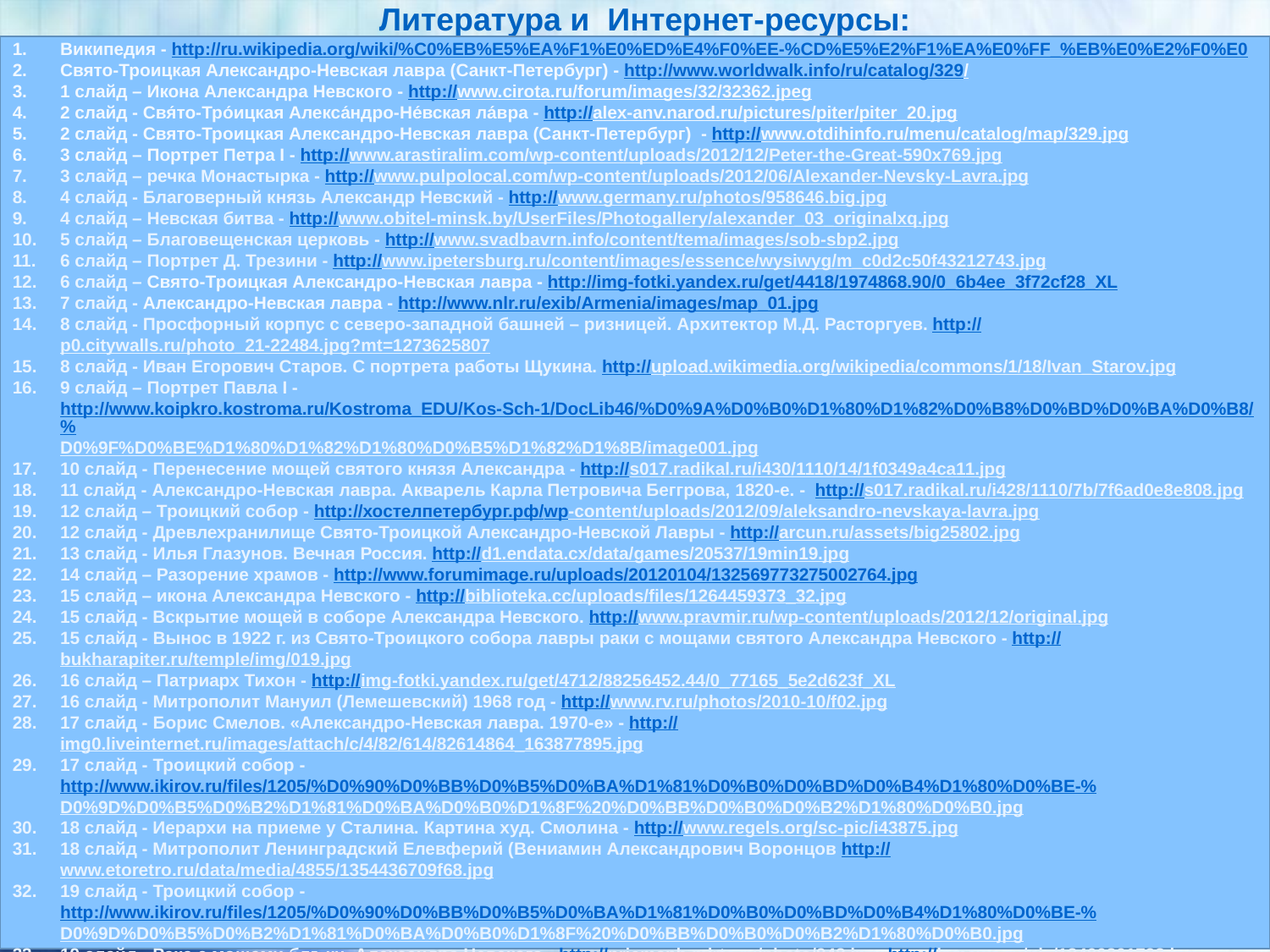

Литература и  Интернет-ресурсы:
Википедия - http://ru.wikipedia.org/wiki/%C0%EB%E5%EA%F1%E0%ED%E4%F0%EE-%CD%E5%E2%F1%EA%E0%FF_%EB%E0%E2%F0%E0
Свято-Троицкая Александро-Невская лавра (Санкт-Петербург) - http://www.worldwalk.info/ru/catalog/329/
1 слайд – Икона Александра Невского - http://www.cirota.ru/forum/images/32/32362.jpeg
2 слайд - Свя́то-Тро́ицкая Алекса́ндро-Не́вская ла́вра - http://alex-anv.narod.ru/pictures/piter/piter_20.jpg
2 слайд - Свято-Троицкая Александро-Невская лавра (Санкт-Петербург)  - http://www.otdihinfo.ru/menu/catalog/map/329.jpg
3 слайд – Портрет Петра I - http://www.arastiralim.com/wp-content/uploads/2012/12/Peter-the-Great-590x769.jpg
3 слайд – речка Монастырка - http://www.pulpolocal.com/wp-content/uploads/2012/06/Alexander-Nevsky-Lavra.jpg
4 слайд - Благоверный князь Александр Невский - http://www.germany.ru/photos/958646.big.jpg
4 слайд – Невская битва - http://www.obitel-minsk.by/UserFiles/Photogallery/alexander_03_originalxq.jpg
5 слайд – Благовещенская церковь - http://www.svadbavrn.info/content/tema/images/sob-sbp2.jpg
6 слайд – Портрет Д. Трезини - http://www.ipetersburg.ru/content/images/essence/wysiwyg/m_c0d2c50f43212743.jpg
6 слайд – Свято-Троицкая Александро-Невская лавра - http://img-fotki.yandex.ru/get/4418/1974868.90/0_6b4ee_3f72cf28_XL
7 слайд - Александро-Невская лавра - http://www.nlr.ru/exib/Armenia/images/map_01.jpg
8 слайд - Просфорный корпус с северо-западной башней – ризницей. Архитектор М.Д. Расторгуев. http://p0.citywalls.ru/photo_21-22484.jpg?mt=1273625807
8 слайд - Иван Егорович Старов. С портрета работы Щукина. http://upload.wikimedia.org/wikipedia/commons/1/18/Ivan_Starov.jpg
9 слайд – Портрет Павла I - http://www.koipkro.kostroma.ru/Kostroma_EDU/Kos-Sch-1/DocLib46/%D0%9A%D0%B0%D1%80%D1%82%D0%B8%D0%BD%D0%BA%D0%B8/%D0%9F%D0%BE%D1%80%D1%82%D1%80%D0%B5%D1%82%D1%8B/image001.jpg
10 слайд - Перенесение мощей святого князя Александра - http://s017.radikal.ru/i430/1110/14/1f0349a4ca11.jpg
11 слайд - Александро-Невская лавра. Акварель Карла Петровича Беггрова, 1820-е. -  http://s017.radikal.ru/i428/1110/7b/7f6ad0e8e808.jpg
12 слайд – Троицкий собор - http://хостелпетербург.рф/wp-content/uploads/2012/09/aleksandro-nevskaya-lavra.jpg
12 слайд - Древлехранилище Свято-Троицкой Александро-Невской Лавры - http://arcun.ru/assets/big25802.jpg
13 слайд - Илья Глазунов. Вечная Россия. http://d1.endata.cx/data/games/20537/19min19.jpg
14 слайд – Разорение храмов - http://www.forumimage.ru/uploads/20120104/132569773275002764.jpg
15 слайд – икона Александра Невского - http://biblioteka.cc/uploads/files/1264459373_32.jpg
15 слайд - Вскрытие мощей в соборе Александра Невского. http://www.pravmir.ru/wp-content/uploads/2012/12/original.jpg
15 слайд - Вынос в 1922 г. из Свято-Троицкого собора лавры раки с мощами святого Александра Невского - http://bukharapiter.ru/temple/img/019.jpg
16 слайд – Патриарх Тихон - http://img-fotki.yandex.ru/get/4712/88256452.44/0_77165_5e2d623f_XL
16 слайд - Митрополит Мануил (Лемешевский) 1968 год - http://www.rv.ru/photos/2010-10/f02.jpg
17 слайд - Борис Смелов. «Александро-Невская лавра. 1970-е» - http://img0.liveinternet.ru/images/attach/c/4/82/614/82614864_163877895.jpg
17 слайд - Троицкий собор - http://www.ikirov.ru/files/1205/%D0%90%D0%BB%D0%B5%D0%BA%D1%81%D0%B0%D0%BD%D0%B4%D1%80%D0%BE-%D0%9D%D0%B5%D0%B2%D1%81%D0%BA%D0%B0%D1%8F%20%D0%BB%D0%B0%D0%B2%D1%80%D0%B0.jpg
18 слайд - Иерархи на приеме у Сталина. Картина худ. Смолина - http://www.regels.org/sc-pic/i43875.jpg
18 слайд - Митрополит Ленинградский Елевферий (Вениамин Александрович Воронцов http://www.etoretro.ru/data/media/4855/1354436709f68.jpg
19 слайд - Троицкий собор - http://www.ikirov.ru/files/1205/%D0%90%D0%BB%D0%B5%D0%BA%D1%81%D0%B0%D0%BD%D0%B4%D1%80%D0%BE-%D0%9D%D0%B5%D0%B2%D1%81%D0%BA%D0%B0%D1%8F%20%D0%BB%D0%B0%D0%B2%D1%80%D0%B0.jpg
19 слайд - Рака с мощами блг. кн. Александра Невского - http://priemspb.mirtc.ru/photo/942.jpg; http://kvnews.ru/pic/13400201793.jpg